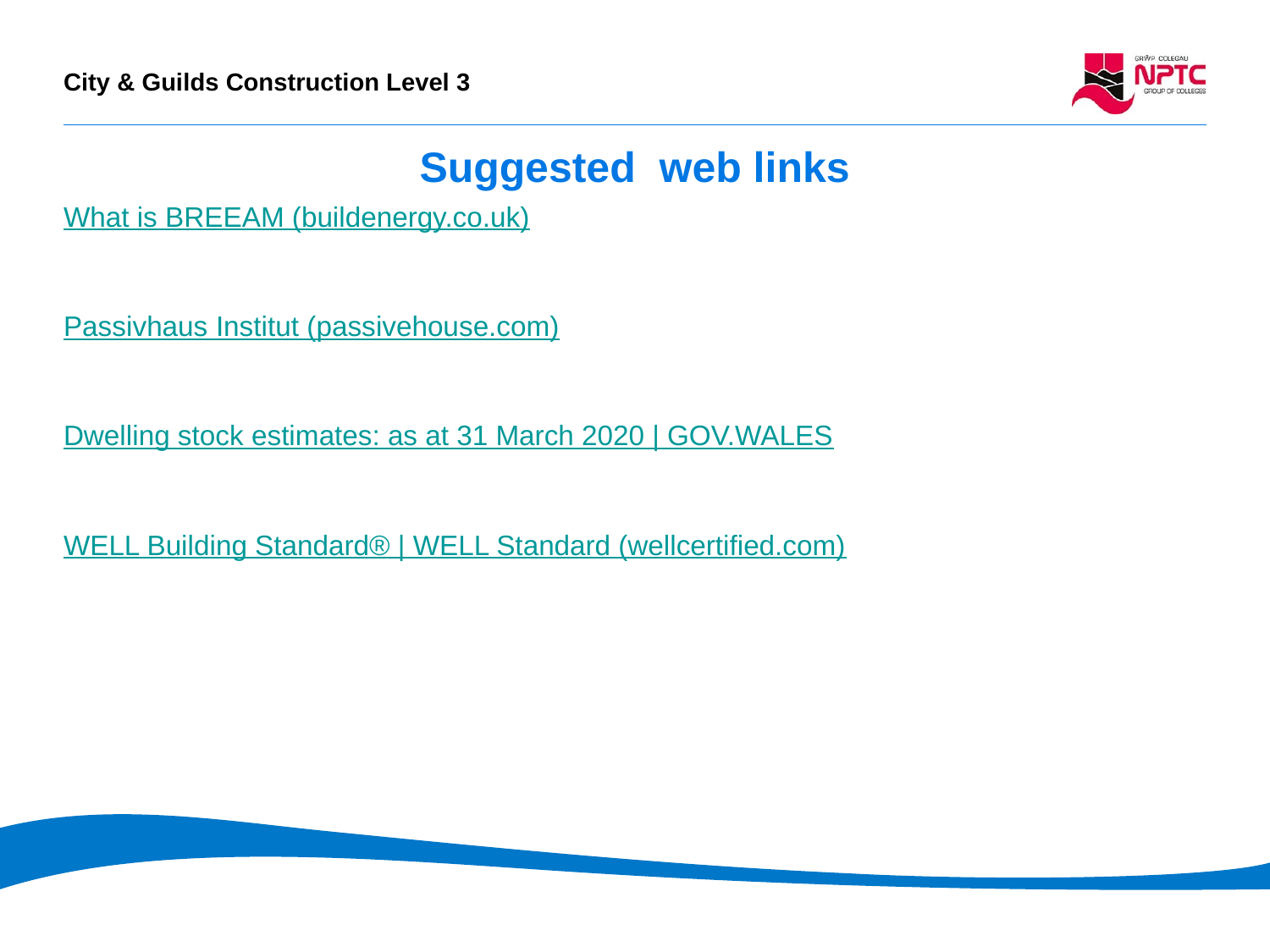

# Suggested  web links
What is BREEAM (buildenergy.co.uk)

Passivhaus Institut (passivehouse.com)

Dwelling stock estimates: as at 31 March 2020 | GOV.WALES

WELL Building Standard® | WELL Standard (wellcertified.com)